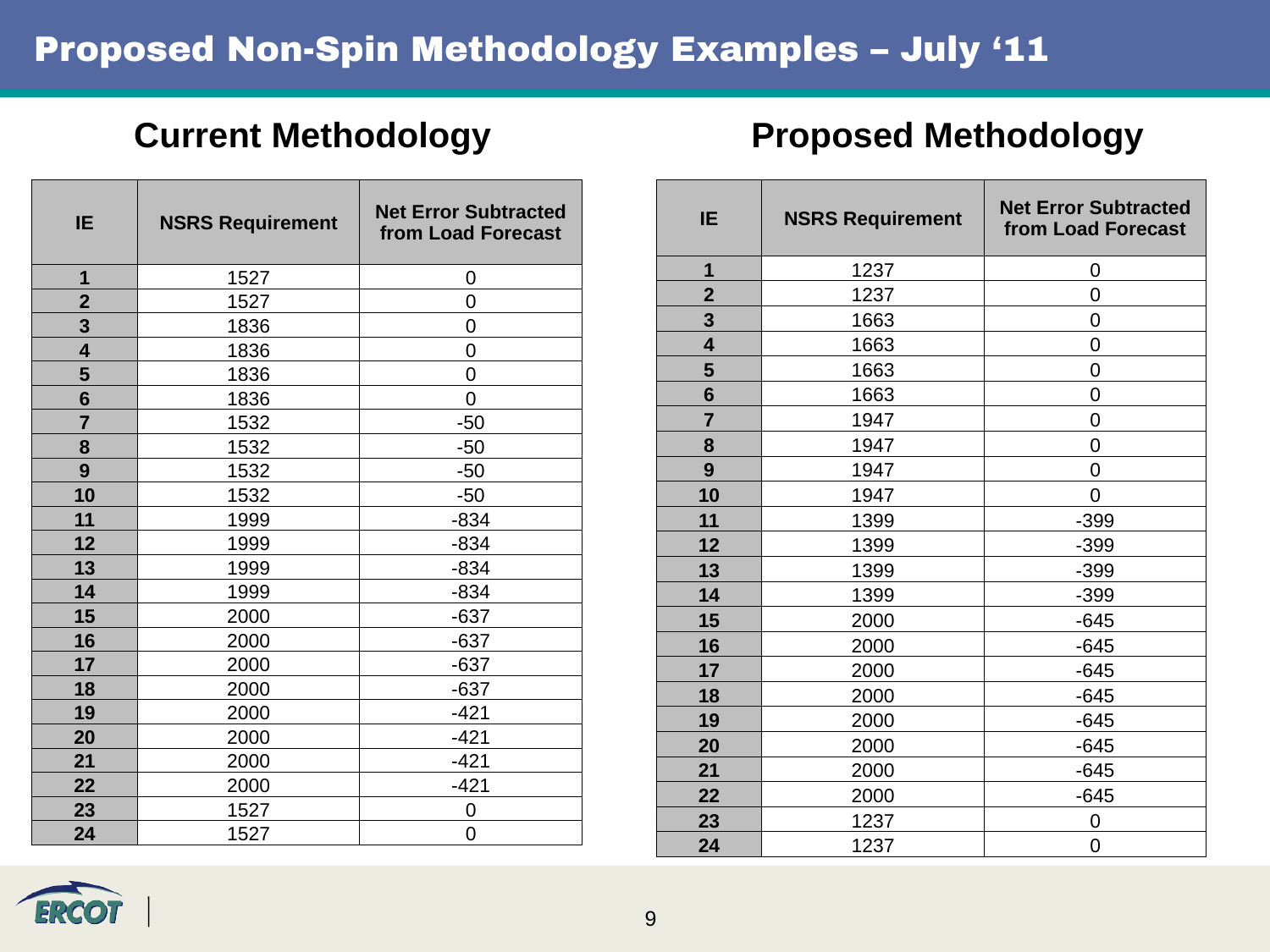

# Proposed Non-Spin Methodology Examples – July ‘11
Current Methodology
Proposed Methodology
| IE | NSRS Requirement | Net Error Subtracted from Load Forecast |
| --- | --- | --- |
| 1 | 1527 | 0 |
| 2 | 1527 | 0 |
| 3 | 1836 | 0 |
| 4 | 1836 | 0 |
| 5 | 1836 | 0 |
| 6 | 1836 | 0 |
| 7 | 1532 | -50 |
| 8 | 1532 | -50 |
| 9 | 1532 | -50 |
| 10 | 1532 | -50 |
| 11 | 1999 | -834 |
| 12 | 1999 | -834 |
| 13 | 1999 | -834 |
| 14 | 1999 | -834 |
| 15 | 2000 | -637 |
| 16 | 2000 | -637 |
| 17 | 2000 | -637 |
| 18 | 2000 | -637 |
| 19 | 2000 | -421 |
| 20 | 2000 | -421 |
| 21 | 2000 | -421 |
| 22 | 2000 | -421 |
| 23 | 1527 | 0 |
| 24 | 1527 | 0 |
| IE | NSRS Requirement | Net Error Subtracted from Load Forecast |
| --- | --- | --- |
| 1 | 1237 | 0 |
| 2 | 1237 | 0 |
| 3 | 1663 | 0 |
| 4 | 1663 | 0 |
| 5 | 1663 | 0 |
| 6 | 1663 | 0 |
| 7 | 1947 | 0 |
| 8 | 1947 | 0 |
| 9 | 1947 | 0 |
| 10 | 1947 | 0 |
| 11 | 1399 | -399 |
| 12 | 1399 | -399 |
| 13 | 1399 | -399 |
| 14 | 1399 | -399 |
| 15 | 2000 | -645 |
| 16 | 2000 | -645 |
| 17 | 2000 | -645 |
| 18 | 2000 | -645 |
| 19 | 2000 | -645 |
| 20 | 2000 | -645 |
| 21 | 2000 | -645 |
| 22 | 2000 | -645 |
| 23 | 1237 | 0 |
| 24 | 1237 | 0 |